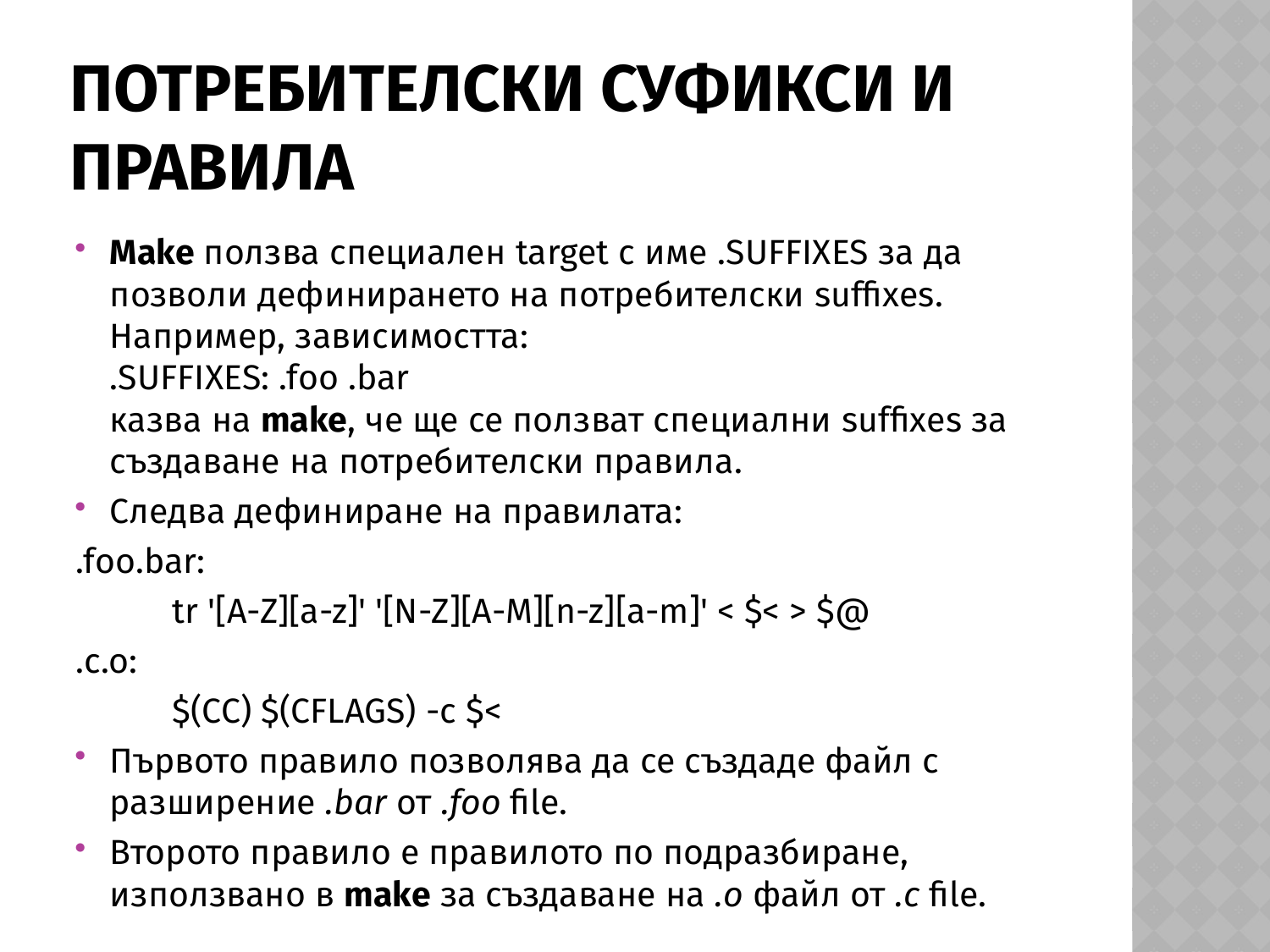

# Потребителски суфикси и правила
Make ползва специален target с име .SUFFIXES за да позволи дефинирането на потребителски suffixes. Например, зависимостта:
.SUFFIXES: .foo .bar
казва на make, че ще се ползват специални suffixes за създаване на потребителски правила.
Следва дефиниране на правилата:
.foo.bar:
	tr '[A-Z][a-z]' '[N-Z][A-M][n-z][a-m]' < $< > $@
.c.o:
	$(CC) $(CFLAGS) -c $<
Първото правило позволява да се създаде файл с разширение .bar от .foo file.
Второто правило е правилото по подразбиране, използвано в make за създаване на .o файл от .c file.